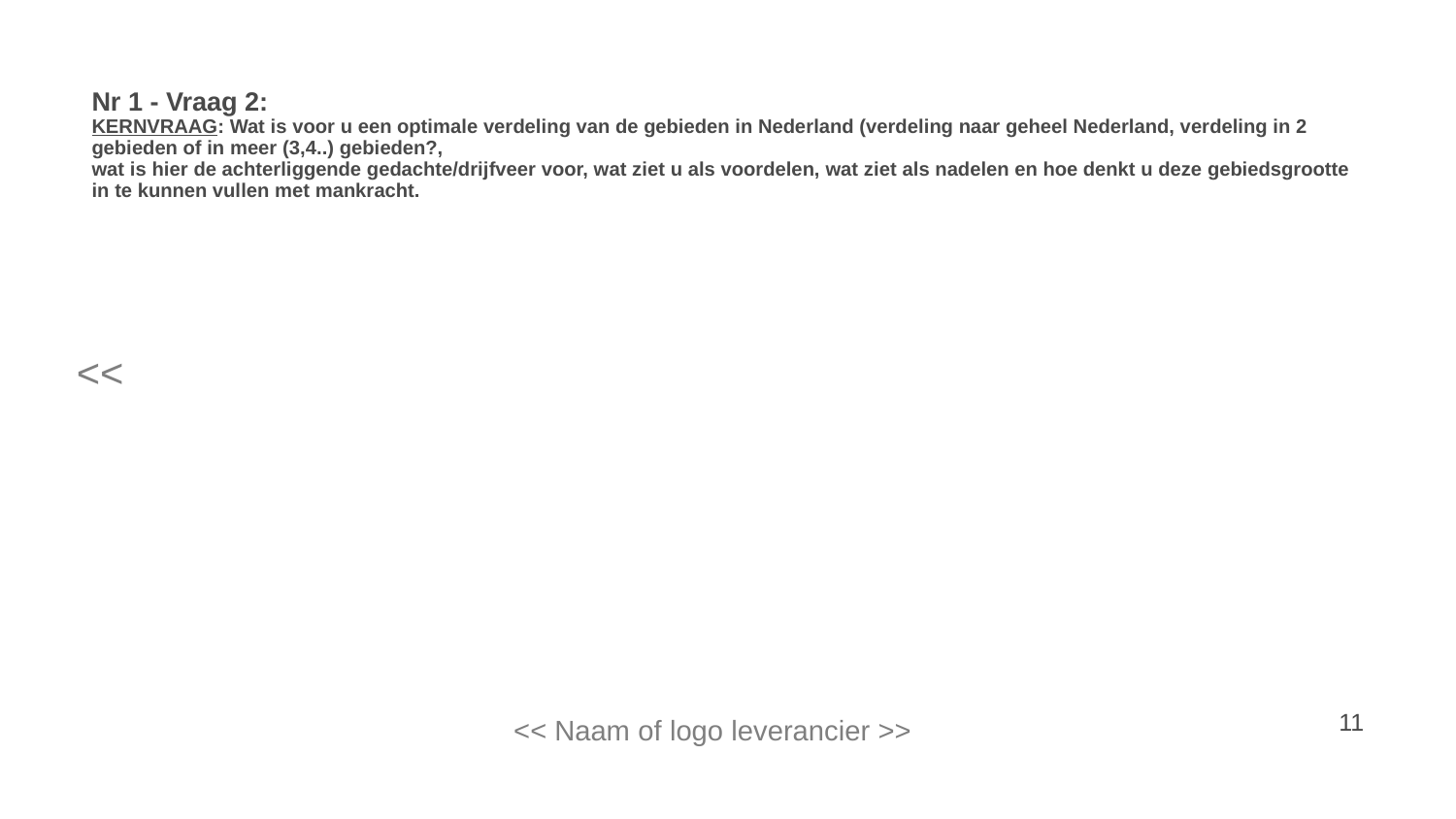

# Nr 1 - Vraag 2: KERNVRAAG: Wat is voor u een optimale verdeling van de gebieden in Nederland (verdeling naar geheel Nederland, verdeling in 2 gebieden of in meer (3,4..) gebieden?, wat is hier de achterliggende gedachte/drijfveer voor, wat ziet u als voordelen, wat ziet als nadelen en hoe denkt u deze gebiedsgrootte in te kunnen vullen met mankracht.
<<
<< Naam of logo leverancier >>